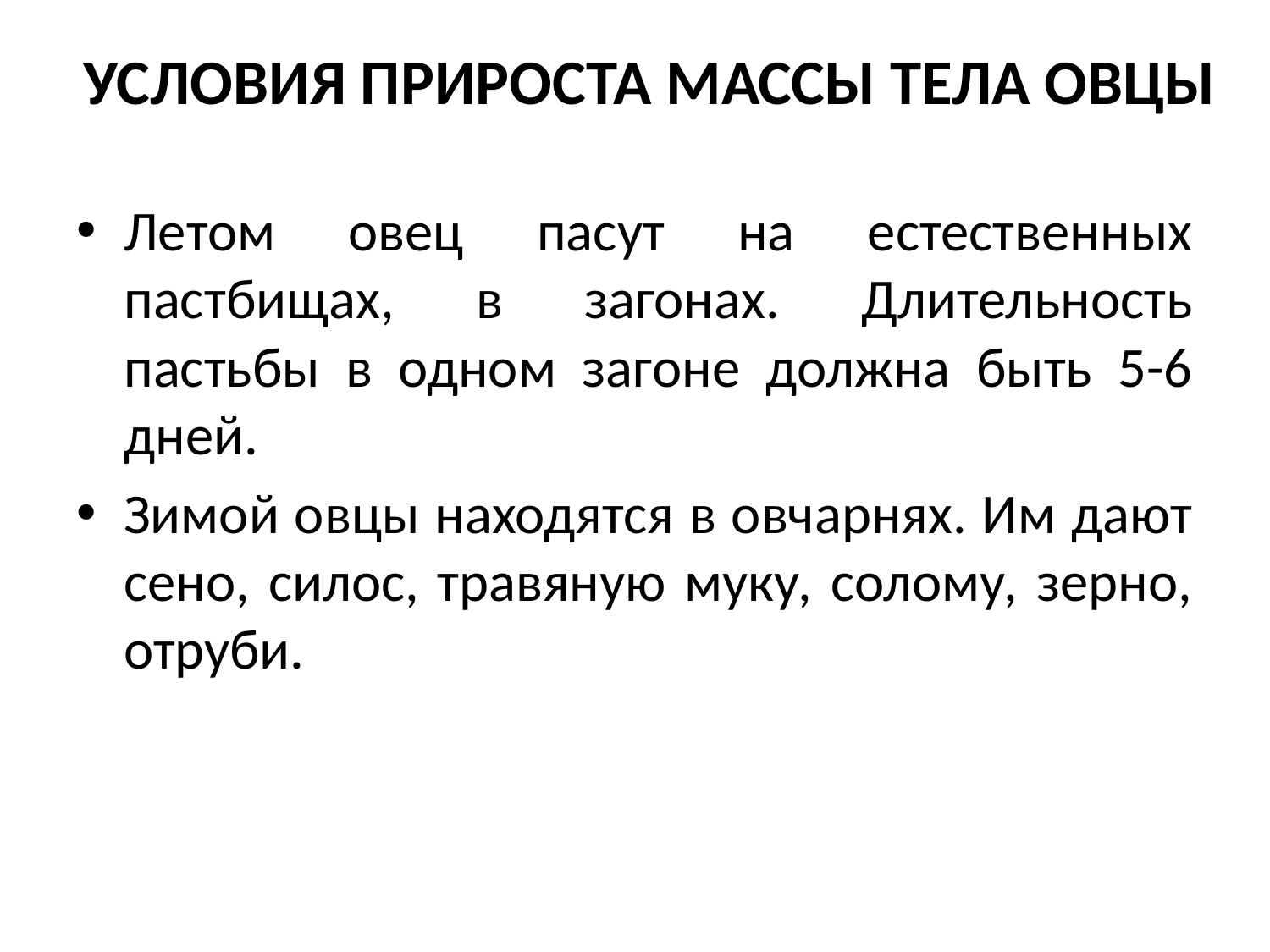

# УСЛОВИЯ ПРИРОСТА МАССЫ ТЕЛА ОВЦЫ
Летом овец пасут на естественных пастбищах, в загонах. Длительность пастьбы в одном загоне должна быть 5-6 дней.
Зимой овцы находятся в овчарнях. Им дают сено, силос, травяную муку, солому, зерно, отруби.